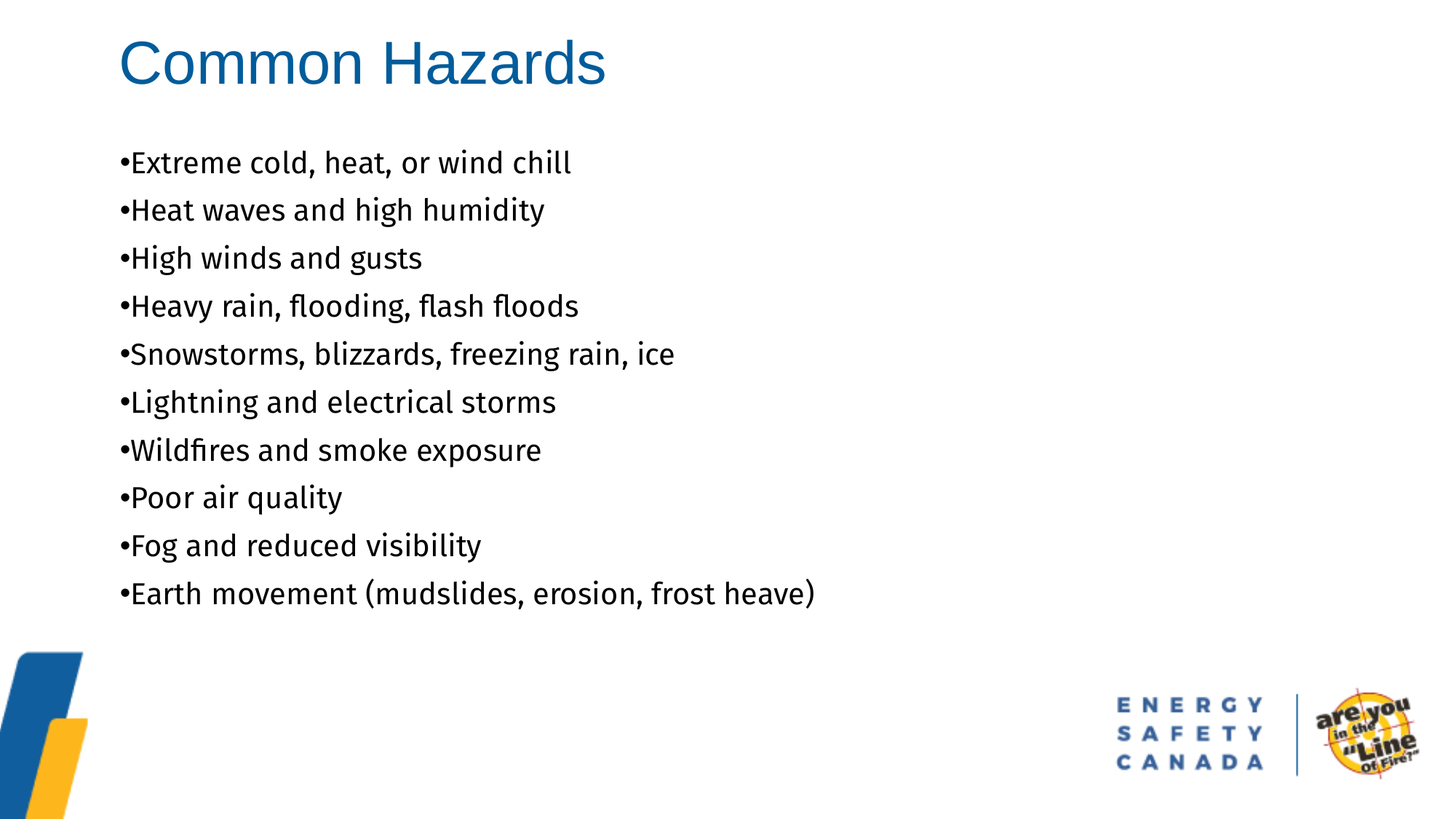

Common Hazards
Extreme cold, heat, or wind chill
Heat waves and high humidity
High winds and gusts
Heavy rain, flooding, flash floods
Snowstorms, blizzards, freezing rain, ice
Lightning and electrical storms
Wildfires and smoke exposure
Poor air quality
Fog and reduced visibility
Earth movement (mudslides, erosion, frost heave)